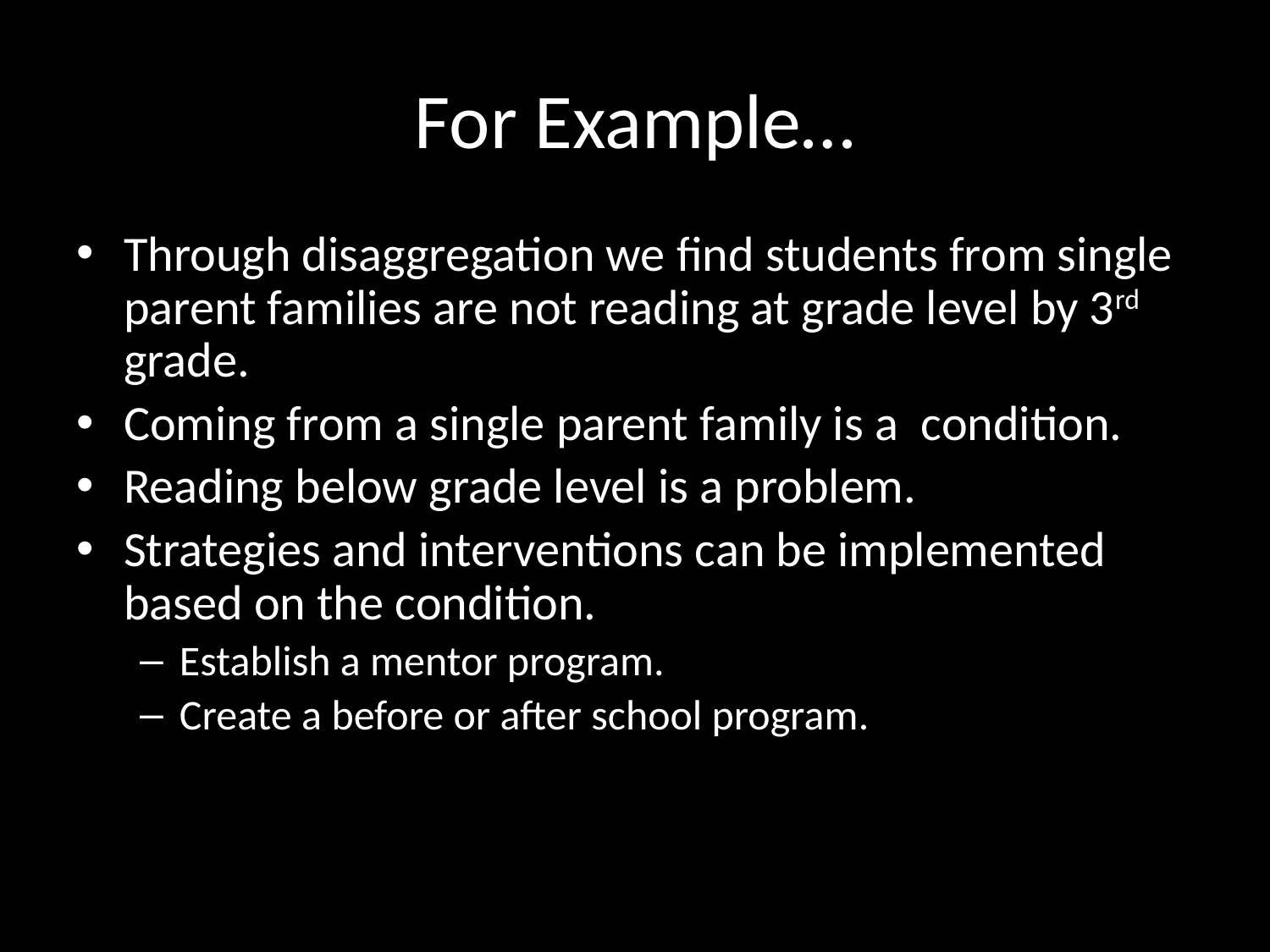

# For Example…
Through disaggregation we find students from single parent families are not reading at grade level by 3rd grade.
Coming from a single parent family is a  condition.
Reading below grade level is a problem.
Strategies and interventions can be implemented based on the condition.
Establish a mentor program.
Create a before or after school program.